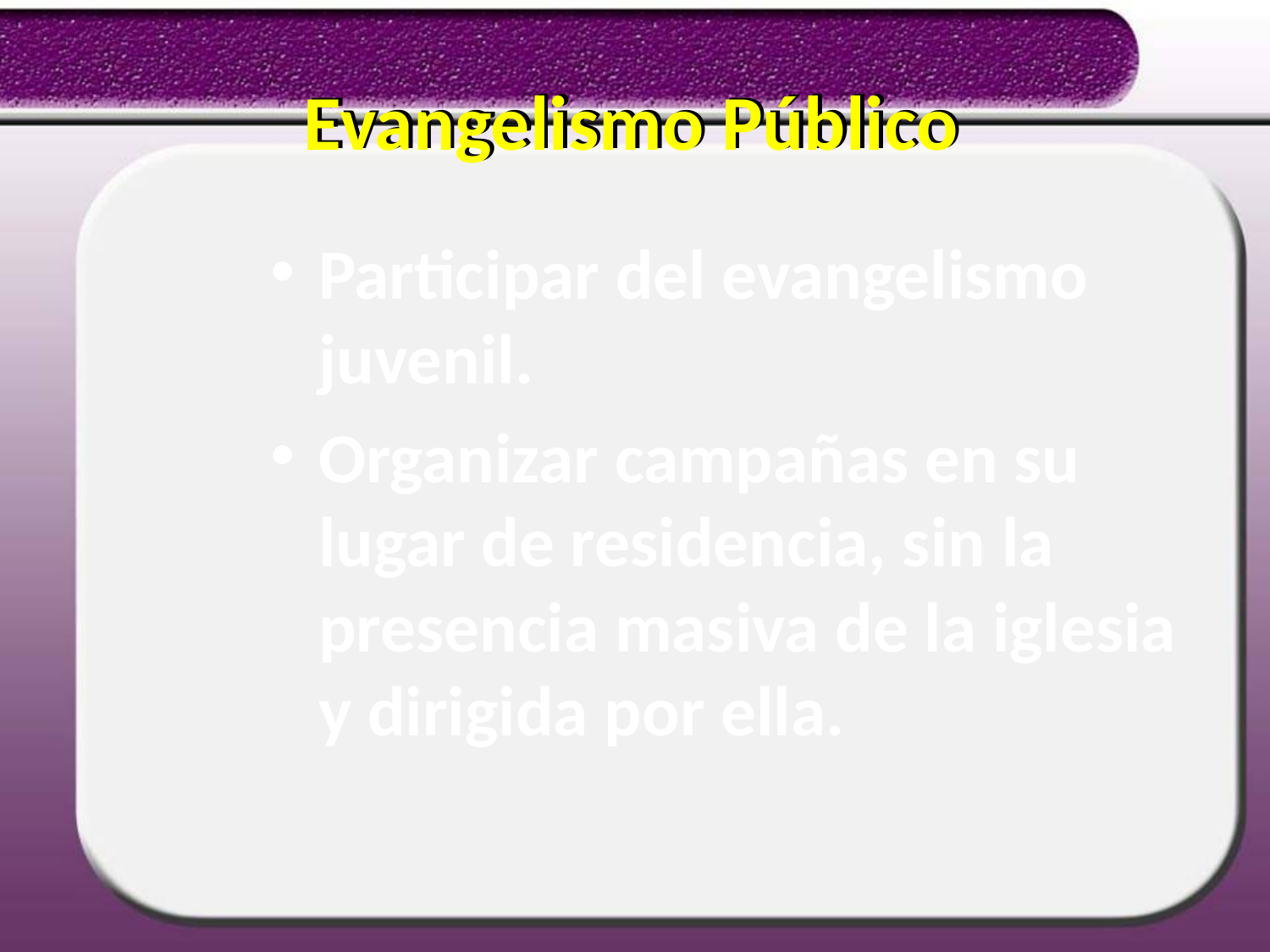

# Evangelismo Público
Evangelismo Público
Participar del evangelismo juvenil.
Organizar campañas en su lugar de residencia, sin la presencia masiva de la iglesia y dirigida por ella.